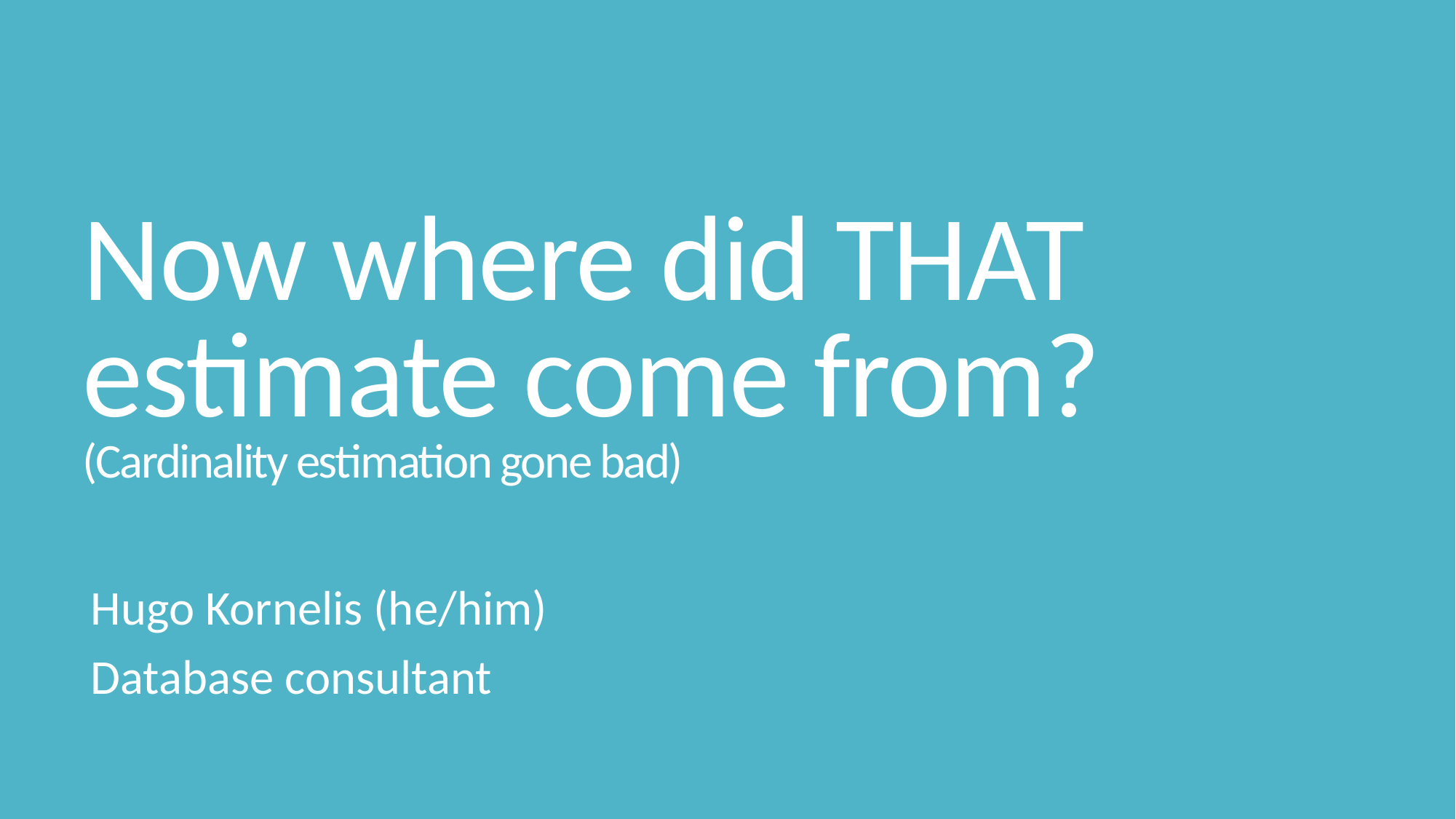

# Now where did THAT estimate come from? (Cardinality estimation gone bad)

Hugo Kornelis (he/him)
Database consultant